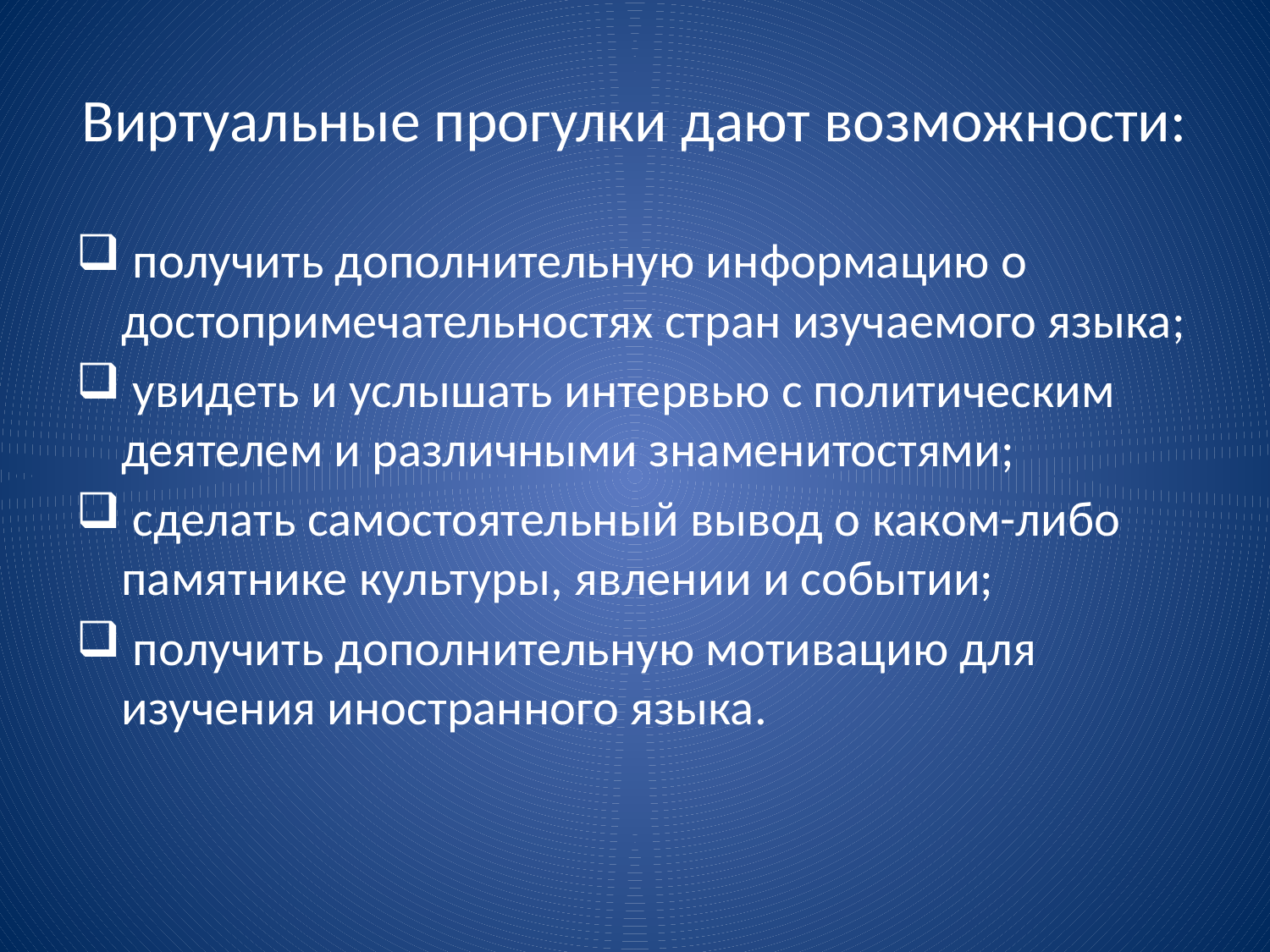

# Виртуальные прогулки дают возможности:
 получить дополнительную информацию о достопримечательностях стран изучаемого языка;
 увидеть и услышать интервью с политическим деятелем и различными знаменитостями;
 сделать самостоятельный вывод о каком-либо памятнике культуры, явлении и событии;
 получить дополнительную мотивацию для изучения иностранного языка.